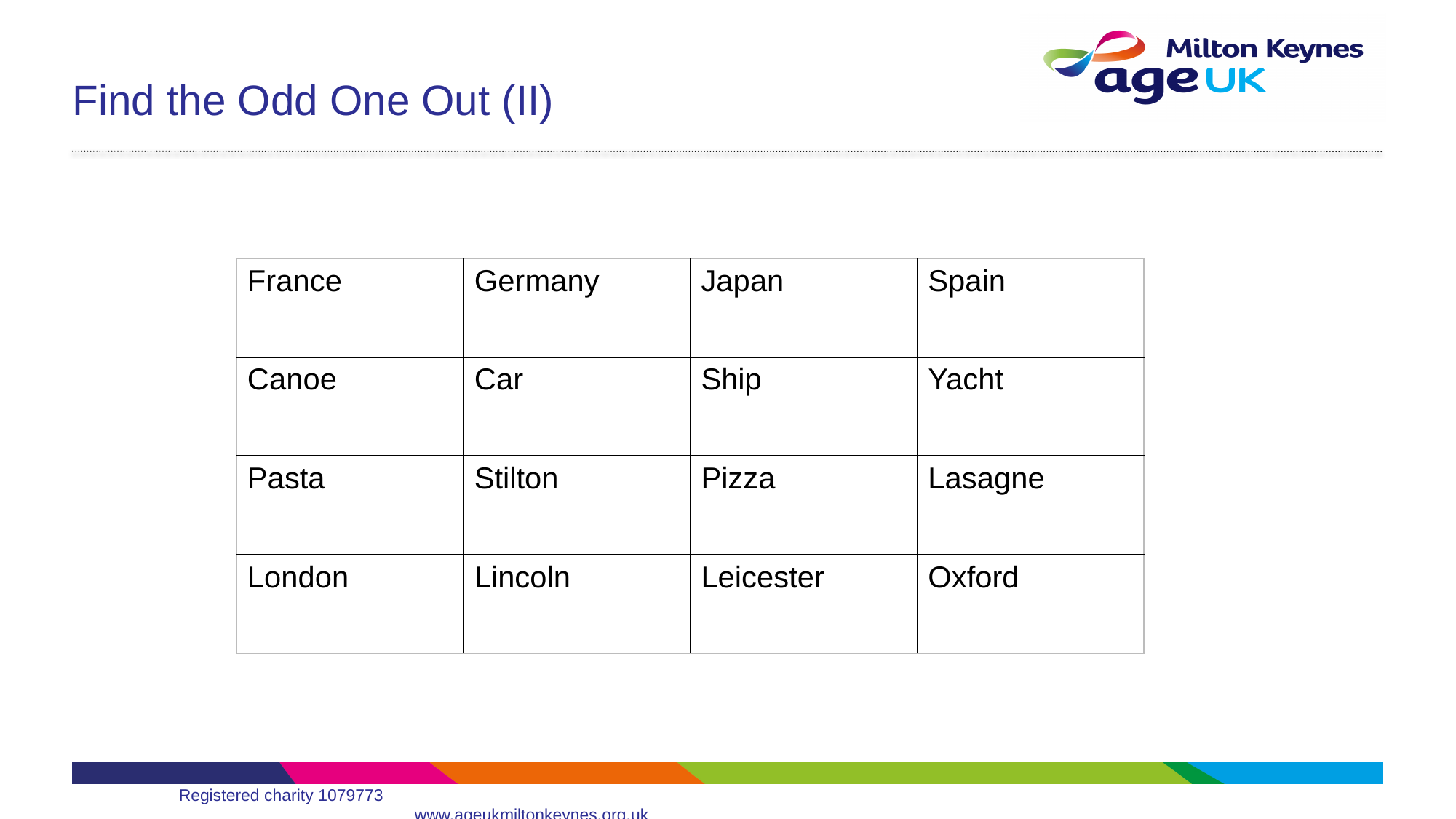

# Find the Odd One Out (II)
| France | Germany | Japan | Spain |
| --- | --- | --- | --- |
| Canoe | Car | Ship | Yacht |
| Pasta | Stilton | Pizza | Lasagne |
| London | Lincoln | Leicester | Oxford |
Registered charity 1079773                                                                                                                       www.ageukmiltonkeynes.org.uk